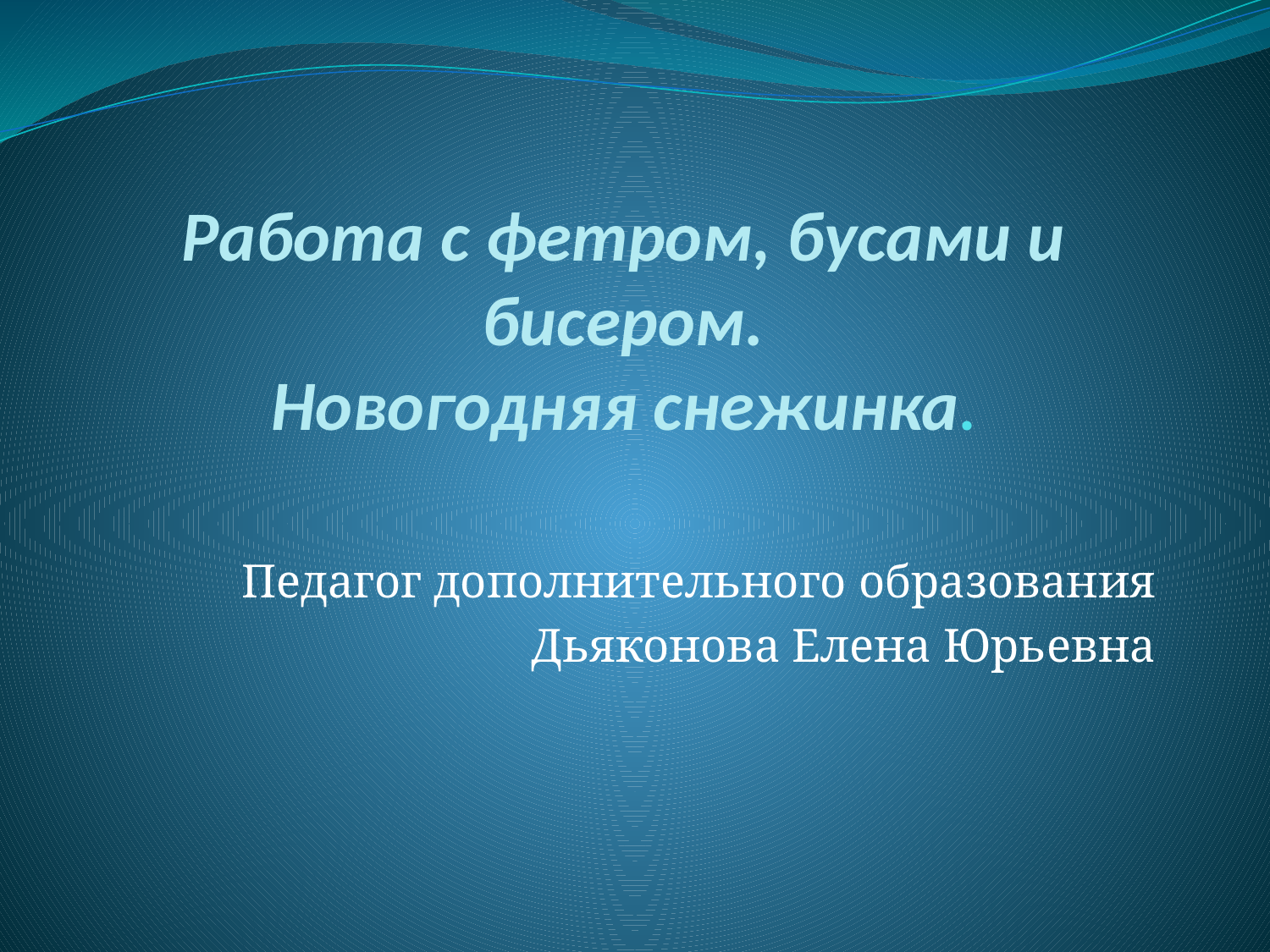

# Работа с фетром, бусами и бисером. Новогодняя снежинка.
Педагог дополнительного образования
 Дьяконова Елена Юрьевна